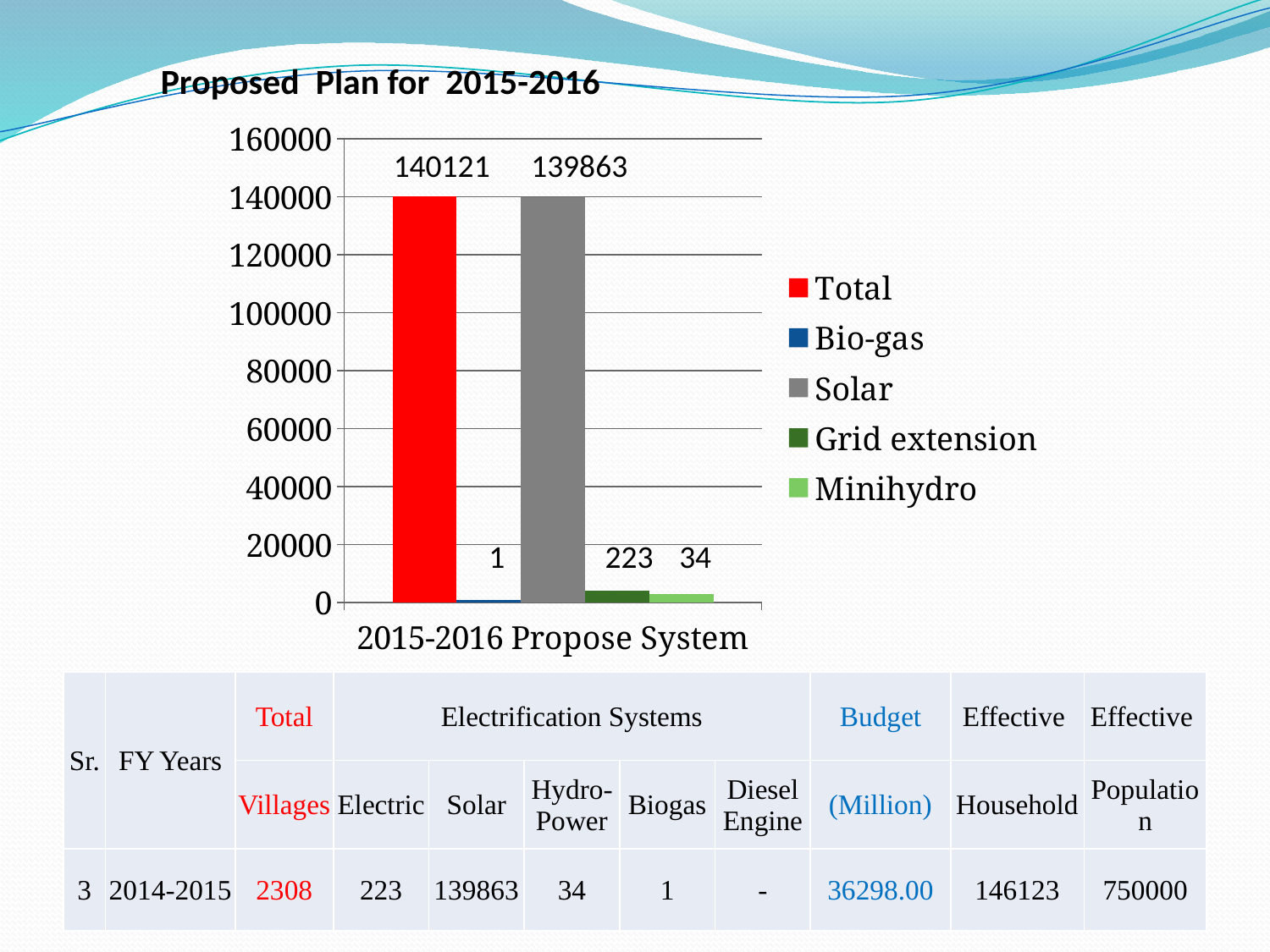

Proposed  Plan for  2015-2016

### Chart

| Category | Total | Bio-gas | Solar | Grid extension | Minihydro |
|---|---|---|---|---|---|
| 2015-2016 Propose System | 140121.0 | 1000.0 | 139863.0 | 4000.0 | 3000.0 |
140121
139863
1
223
34
| Sr. | FY Years | Total | Electrification Systems |  |  |  |  | Budget | Effective | Effective |
| --- | --- | --- | --- | --- | --- | --- | --- | --- | --- | --- |
|  |  | Villages | Electric | Solar | Hydro-Power | Biogas | Diesel Engine | (Million) | Household | Population |
| 3 | 2014-2015 | 2308 | 223 | 139863 | 34 | 1 | - | 36298.00 | 146123 | 750000 |